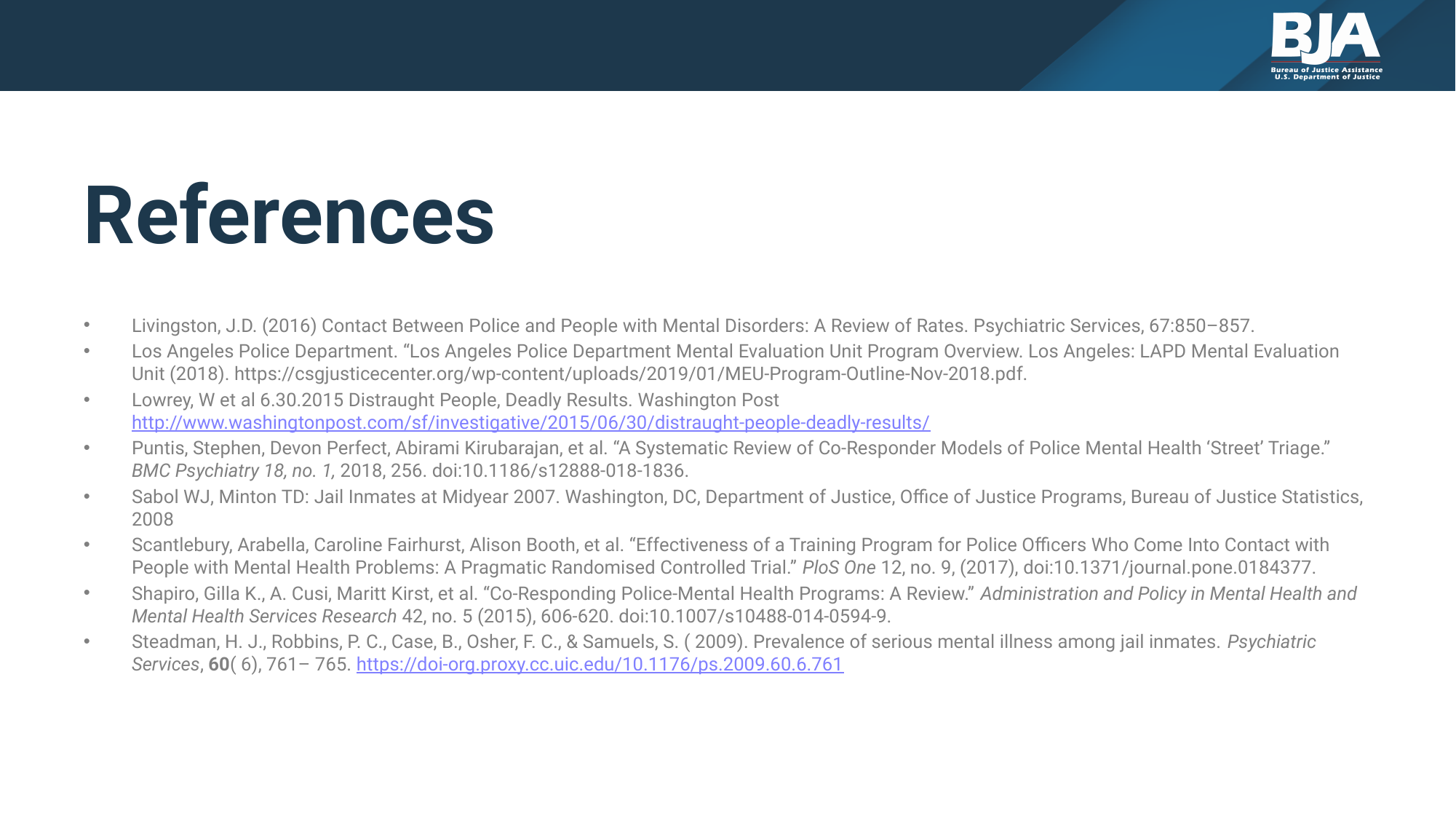

# References
Livingston, J.D. (2016) Contact Between Police and People with Mental Disorders: A Review of Rates. Psychiatric Services, 67:850–857.
Los Angeles Police Department. “Los Angeles Police Department Mental Evaluation Unit Program Overview. Los Angeles: LAPD Mental Evaluation Unit (2018). https://csgjusticecenter.org/wp-content/uploads/2019/01/MEU-Program-Outline-Nov-2018.pdf.
Lowrey, W et al 6.30.2015 Distraught People, Deadly Results. Washington Post http://www.washingtonpost.com/sf/investigative/2015/06/30/distraught-people-deadly-results/
Puntis, Stephen, Devon Perfect, Abirami Kirubarajan, et al. “A Systematic Review of Co-Responder Models of Police Mental Health ‘Street’ Triage.” BMC Psychiatry 18, no. 1, 2018, 256. doi:10.1186/s12888-018-1836.
Sabol WJ, Minton TD: Jail Inmates at Midyear 2007. Washington, DC, Department of Justice, Office of Justice Programs, Bureau of Justice Statistics, 2008
Scantlebury, Arabella, Caroline Fairhurst, Alison Booth, et al. “Effectiveness of a Training Program for Police Officers Who Come Into Contact with People with Mental Health Problems: A Pragmatic Randomised Controlled Trial.” PloS One 12, no. 9, (2017), doi:10.1371/journal.pone.0184377.
Shapiro, Gilla K., A. Cusi, Maritt Kirst, et al. “Co-Responding Police-Mental Health Programs: A Review.” Administration and Policy in Mental Health and Mental Health Services Research 42, no. 5 (2015), 606-620. doi:10.1007/s10488-014-0594-9.
Steadman, H. J., Robbins, P. C., Case, B., Osher, F. C., & Samuels, S. ( 2009). Prevalence of serious mental illness among jail inmates. Psychiatric Services, 60( 6), 761– 765. https://doi-org.proxy.cc.uic.edu/10.1176/ps.2009.60.6.761